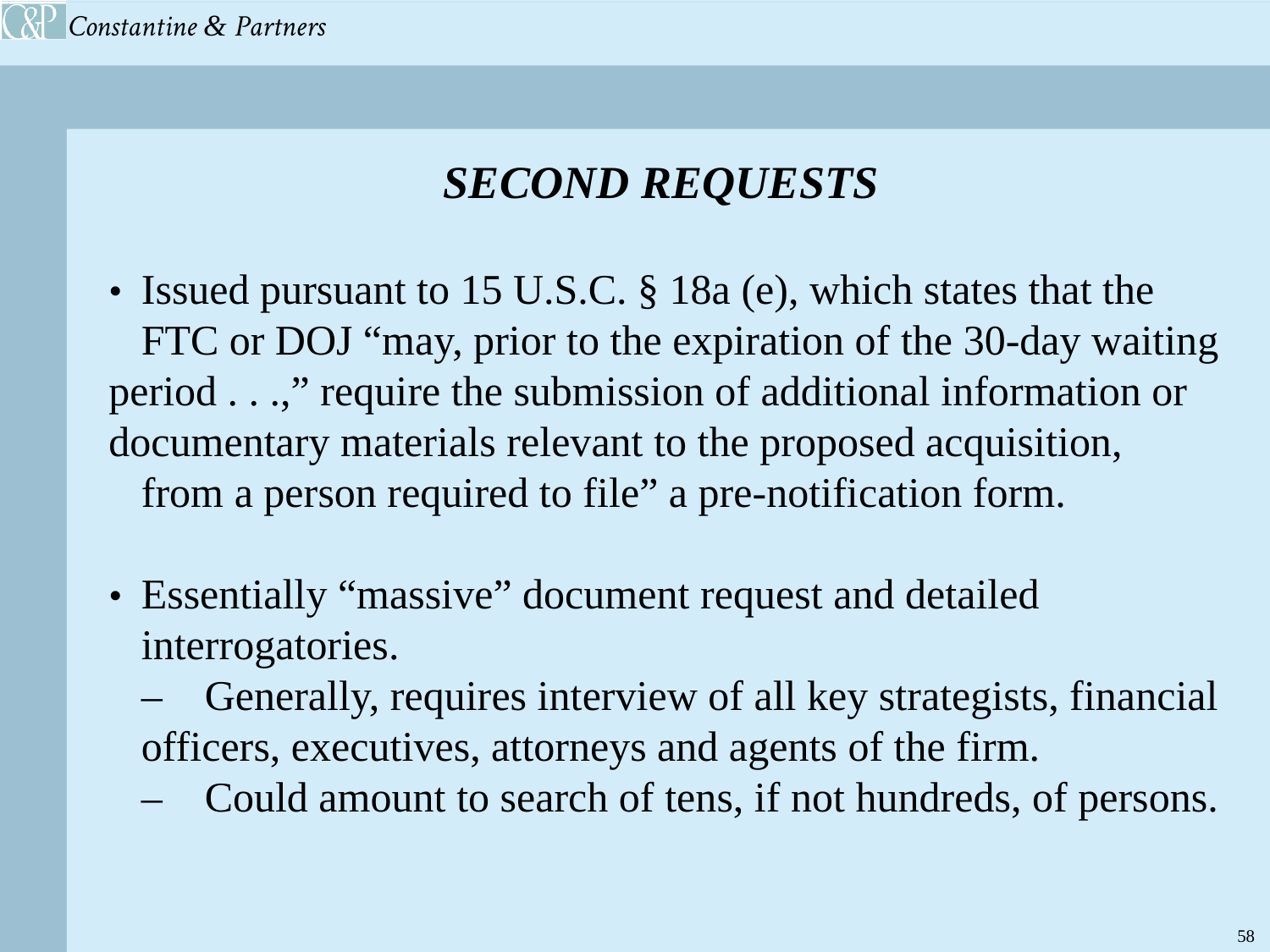

SECOND REQUESTS

• 	Issued pursuant to 15 U.S.C. § 18a (e), which states that the 		FTC or DOJ “may, prior to the expiration of the 30-day waiting 	period . . .,” require the submission of additional information or 	documentary materials relevant to the proposed acquisition, 		from a person required to file” a pre-notification form.

• 	Essentially “massive” document request and detailed 			interrogatories.
	–	Generally, requires interview of all key strategists, financial 		officers, executives, attorneys and agents of the firm.
	–	Could amount to search of tens, if not hundreds, of persons.